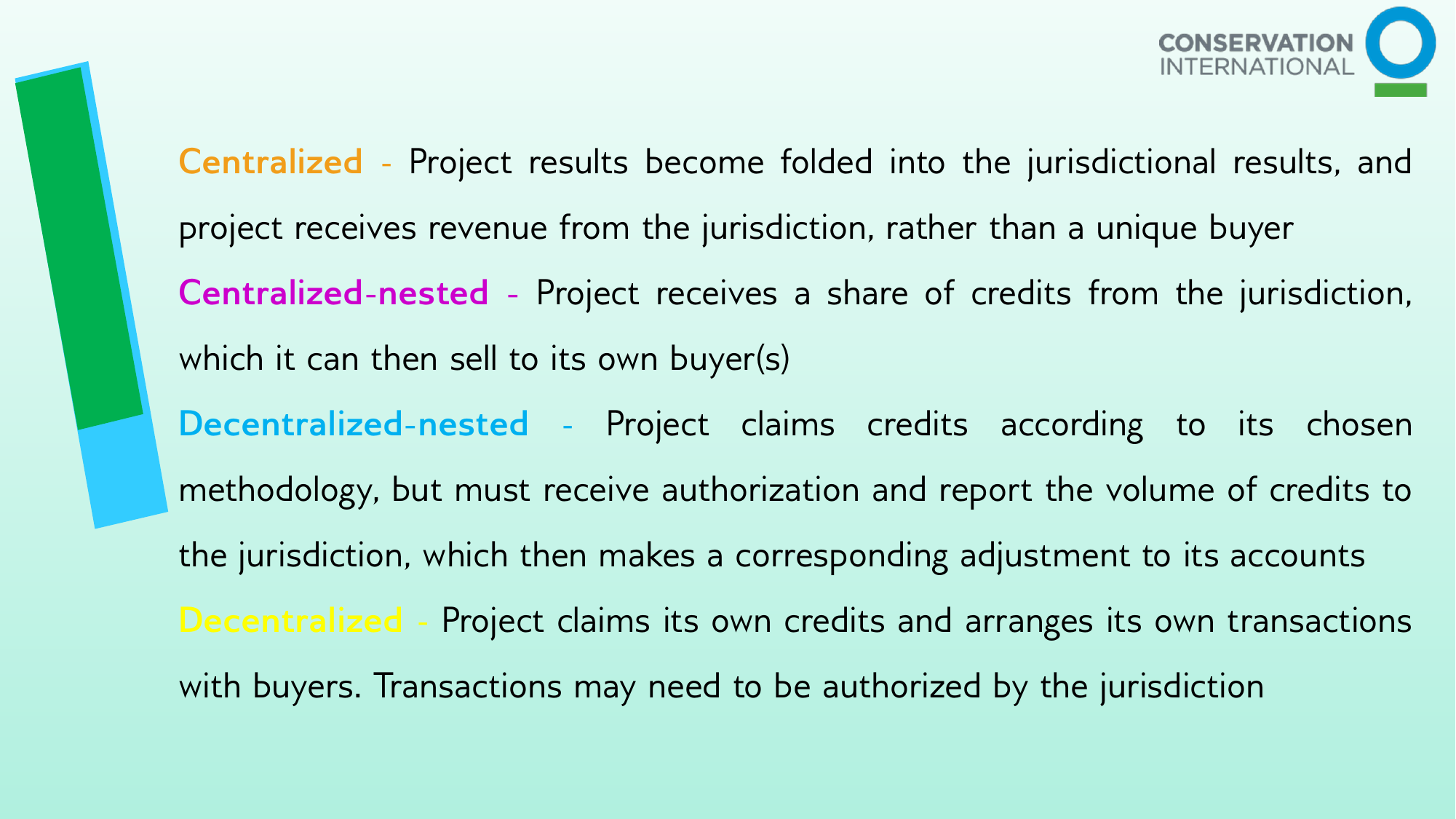

Centralized - Project results become folded into the jurisdictional results, and project receives revenue from the jurisdiction, rather than a unique buyer
Centralized-nested - Project receives a share of credits from the jurisdiction, which it can then sell to its own buyer(s)
Decentralized-nested - Project claims credits according to its chosen methodology, but must receive authorization and report the volume of credits to the jurisdiction, which then makes a corresponding adjustment to its accounts
Decentralized - Project claims its own credits and arranges its own transactions with buyers. Transactions may need to be authorized by the jurisdiction